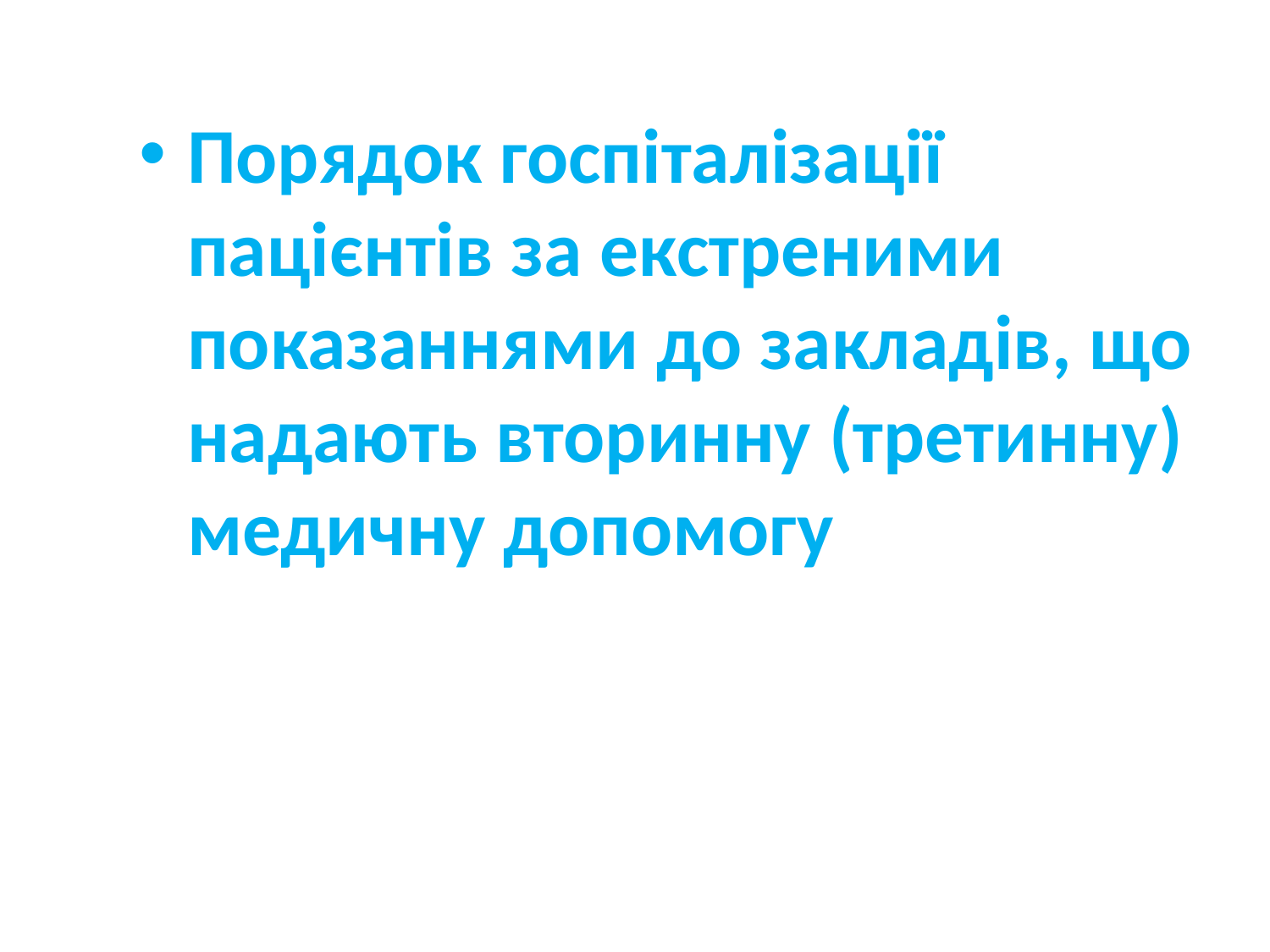

Порядок госпіталізації пацієнтів за екстреними показаннями до закладів, що надають вторинну (третинну) медичну допомогу